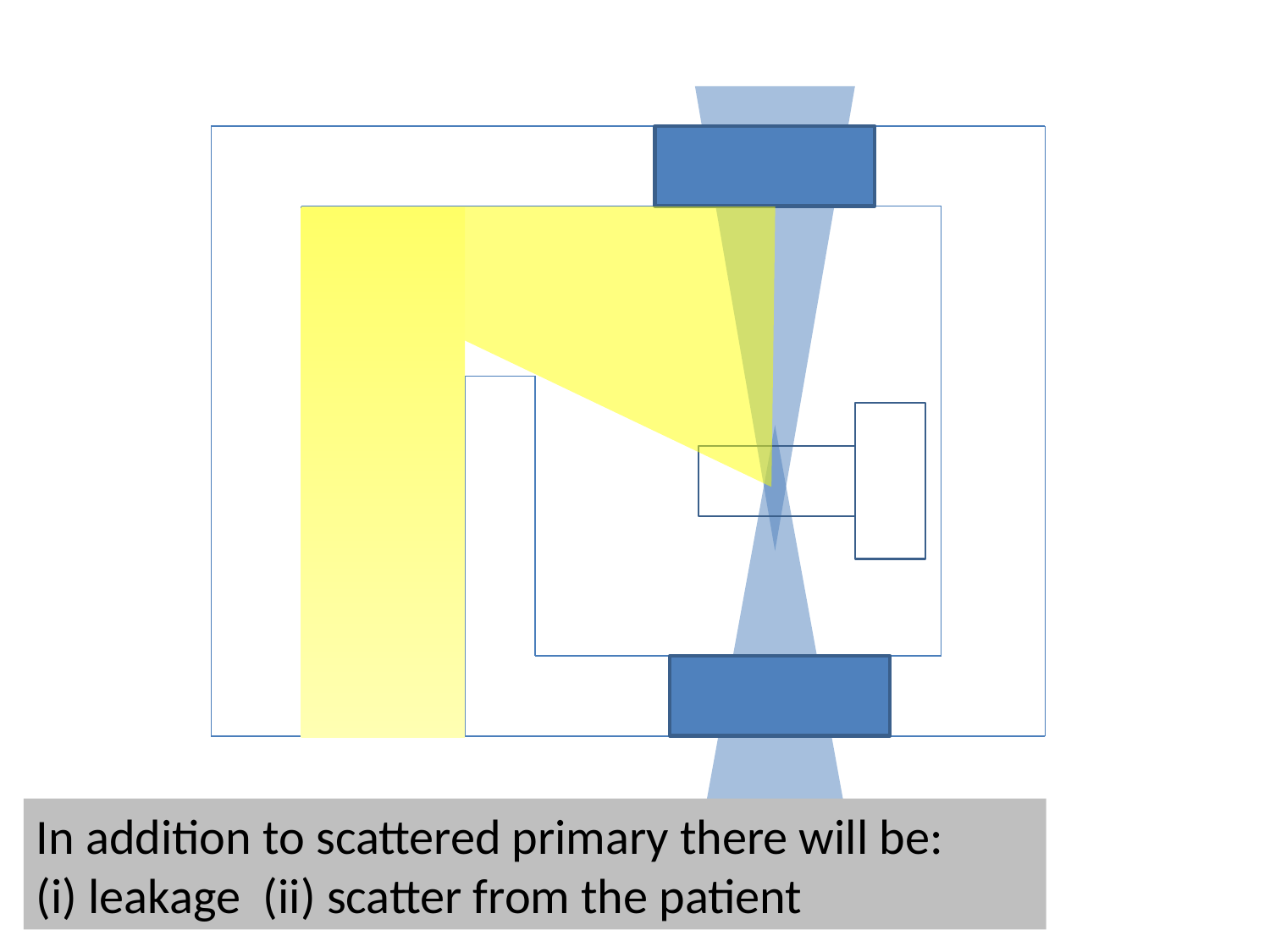

In addition to scattered primary there will be:
(i) leakage  (ii) scatter from the patient